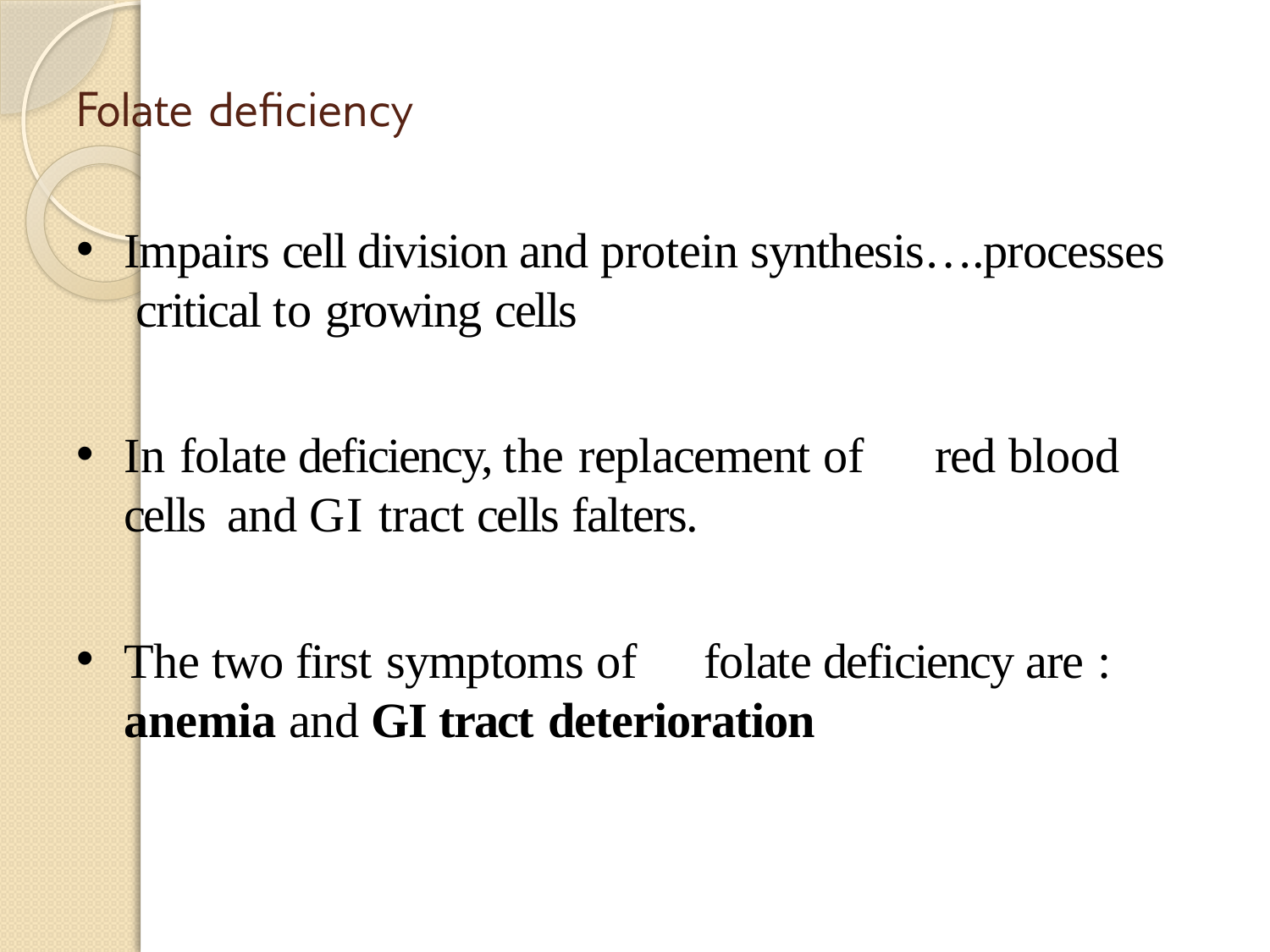

# Folate deficiency
Impairs cell division and protein synthesis….processes  critical to growing cells

In folate deficiency, the replacement of	red blood cells  and GI tract cells falters.

The two first symptoms of	folate deficiency are :
anemia and GI tract deterioration